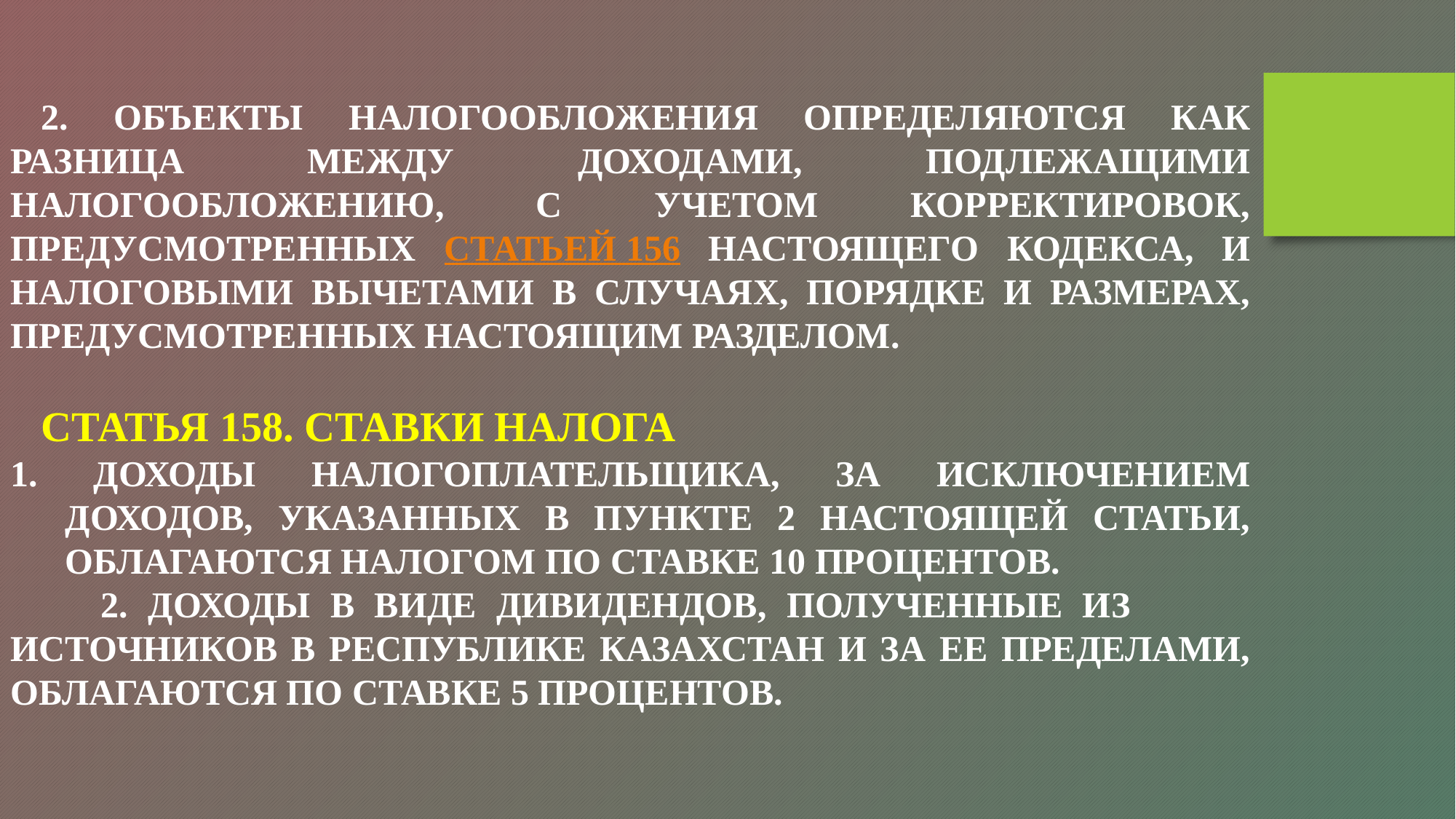

2. ОБЪЕКТЫ НАЛОГООБЛОЖЕНИЯ ОПРЕДЕЛЯЮТСЯ КАК РАЗНИЦА МЕЖДУ ДОХОДАМИ, ПОДЛЕЖАЩИМИ НАЛОГООБЛОЖЕНИЮ, С УЧЕТОМ КОРРЕКТИРОВОК, ПРЕДУСМОТРЕННЫХ СТАТЬЕЙ 156 НАСТОЯЩЕГО КОДЕКСА, И НАЛОГОВЫМИ ВЫЧЕТАМИ В СЛУЧАЯХ, ПОРЯДКЕ И РАЗМЕРАХ, ПРЕДУСМОТРЕННЫХ НАСТОЯЩИМ РАЗДЕЛОМ.

СТАТЬЯ 158. СТАВКИ НАЛОГА
1. ДОХОДЫ НАЛОГОПЛАТЕЛЬЩИКА, ЗА ИСКЛЮЧЕНИЕМ ДОХОДОВ, УКАЗАННЫХ В ПУНКТЕ 2 НАСТОЯЩЕЙ СТАТЬИ, ОБЛАГАЮТСЯ НАЛОГОМ ПО СТАВКЕ 10 ПРОЦЕНТОВ.
   2. ДОХОДЫ В ВИДЕ ДИВИДЕНДОВ, ПОЛУЧЕННЫЕ ИЗ       ИСТОЧНИКОВ В РЕСПУБЛИКЕ КАЗАХСТАН И ЗА ЕЕ ПРЕДЕЛАМИ, ОБЛАГАЮТСЯ ПО СТАВКЕ 5 ПРОЦЕНТОВ.